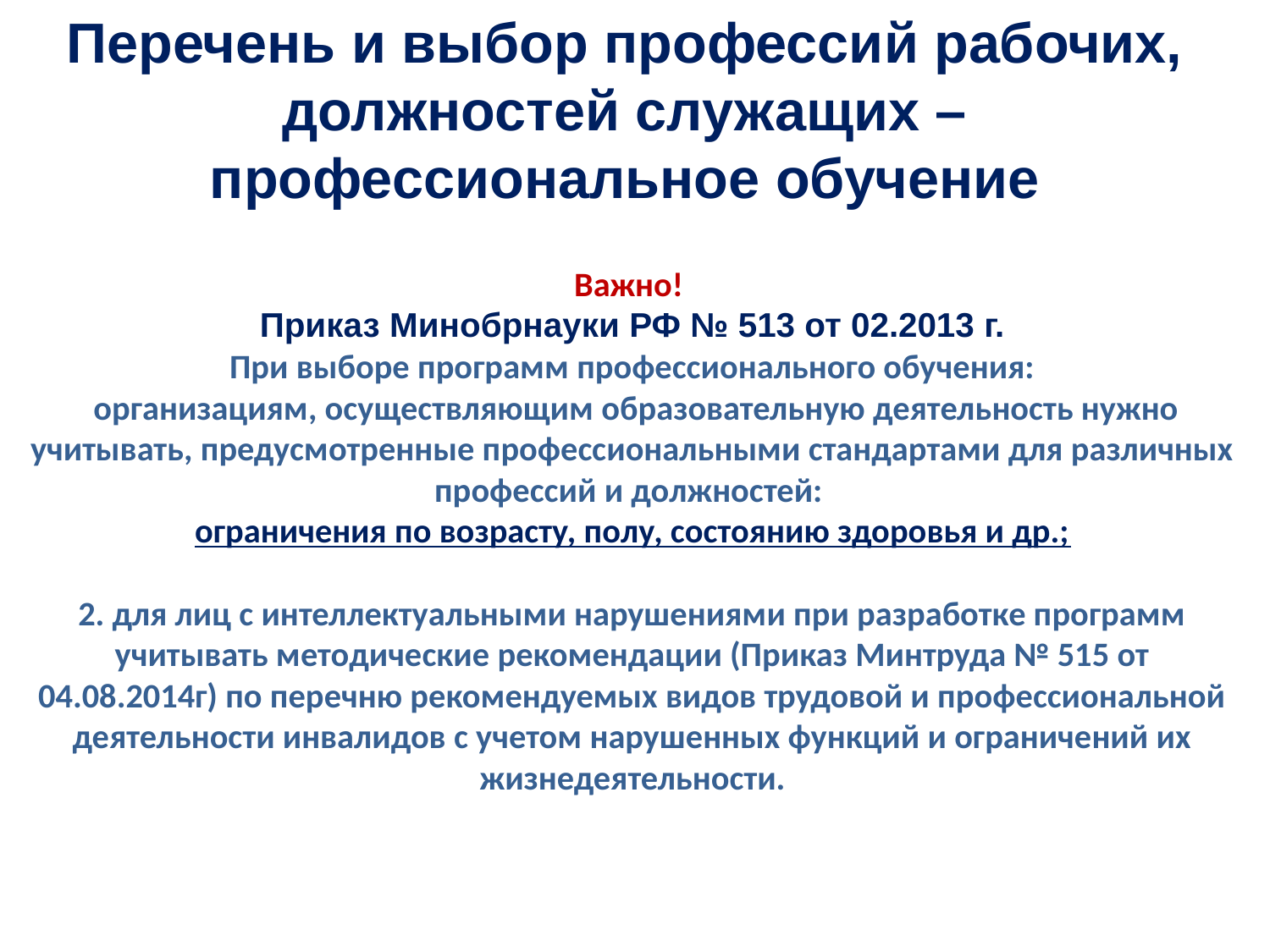

Перечень и выбор профессий рабочих, должностей служащих – профессиональное обучение
# Важно! Приказ Минобрнауки РФ № 513 от 02.2013 г. При выборе программ профессионального обучения: организациям, осуществляющим образовательную деятельность нужно учитывать, предусмотренные профессиональными стандартами для различных профессий и должностей: ограничения по возрасту, полу, состоянию здоровья и др.; 2. для лиц с интеллектуальными нарушениями при разработке программ учитывать методические рекомендации (Приказ Минтруда № 515 от 04.08.2014г) по перечню рекомендуемых видов трудовой и профессиональной деятельности инвалидов с учетом нарушенных функций и ограничений их жизнедеятельности.